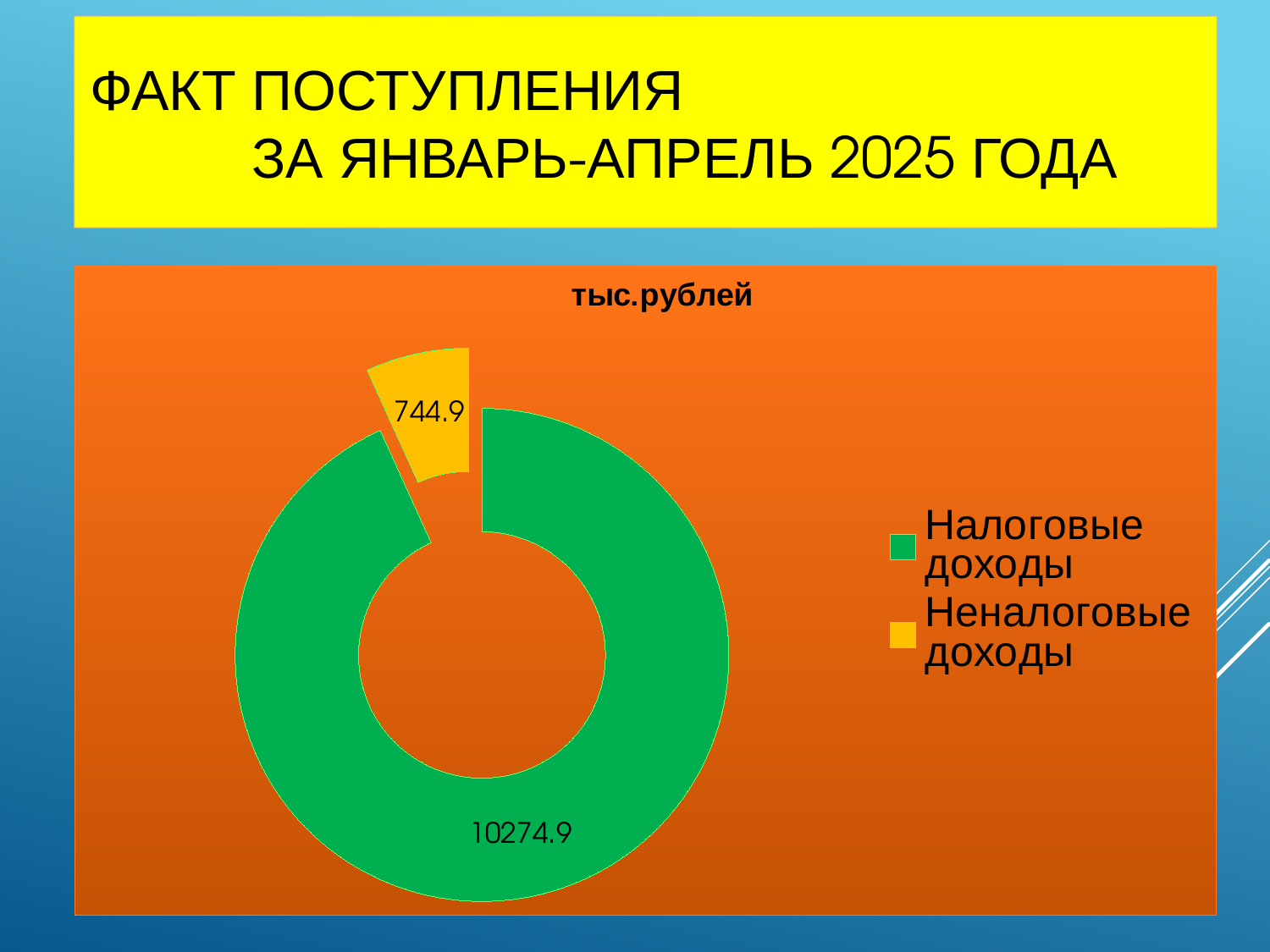

# Факт поступления                                       за январь-апрель 2025 годА

### Chart: тыс.рублей

| Category | тыс.рублей |
|---|---|
| Налоговые доходы | 10274.9 |
| Неналоговые доходы | 744.9 |